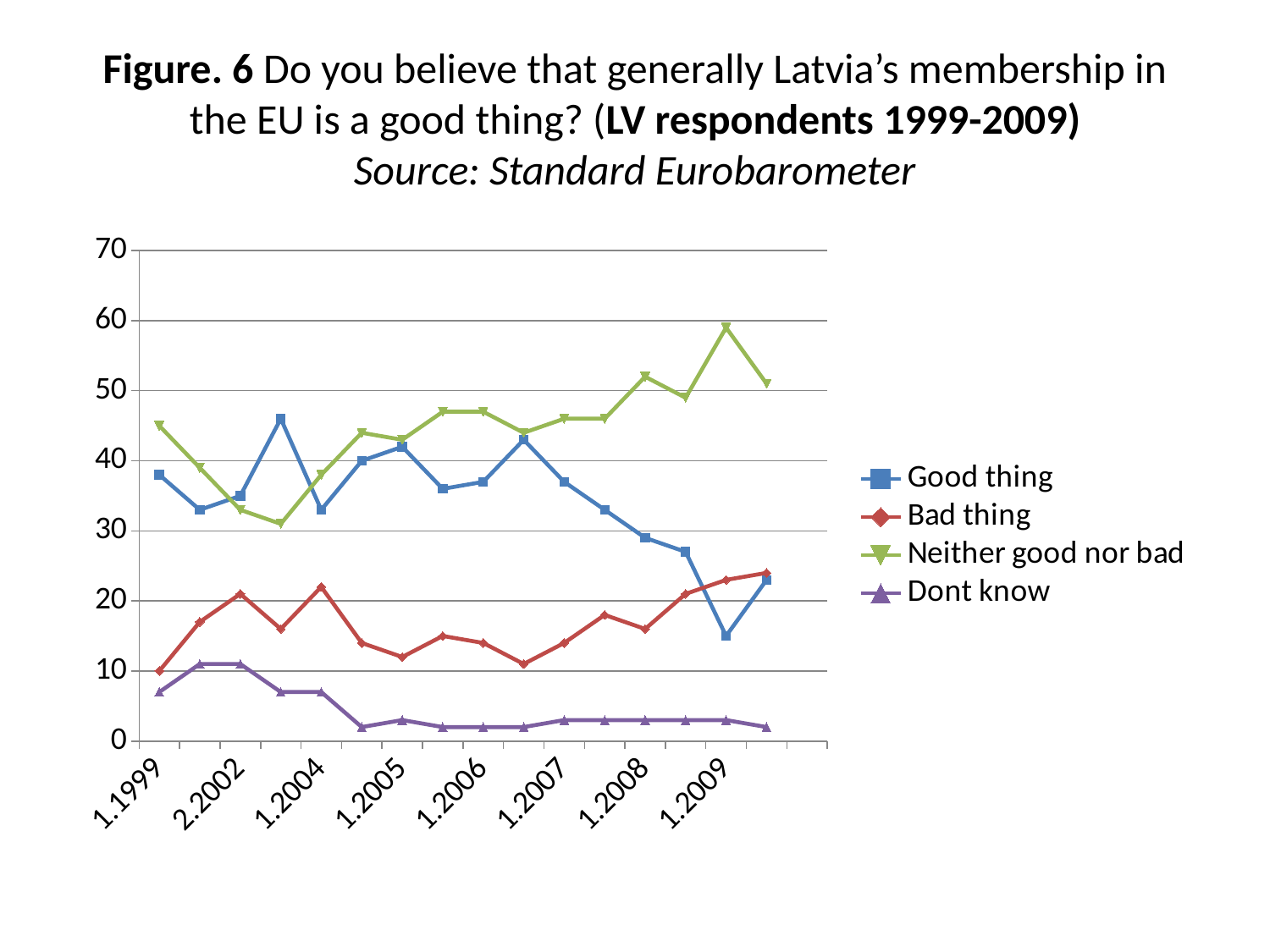

# Figure. 6 Do you believe that generally Latvia’s membership in the EU is a good thing? (LV respondents 1999-2009) Source: Standard Eurobarometer

### Chart

| Category | Good thing | Bad thing | Neither good nor bad | Dont know |
|---|---|---|---|---|
| 1.1999 | 38.0 | 10.0 | 45.0 | 7.0 |
| 2.2000999999999999 | 33.0 | 17.0 | 39.0 | 11.0 |
| 2.2002000000000002 | 35.0 | 21.0 | 33.0 | 11.0 |
| 2.2002999999999999 | 46.0 | 16.0 | 31.0 | 7.0 |
| 1.2003999999999955 | 33.0 | 22.0 | 38.0 | 7.0 |
| 2.2004000000000001 | 40.0 | 14.0 | 44.0 | 2.0 |
| 1.2004999999999955 | 42.0 | 12.0 | 43.0 | 3.0 |
| 2.2004999999999999 | 36.0 | 15.0 | 47.0 | 2.0 |
| 1.2005999999999954 | 37.0 | 14.0 | 47.0 | 2.0 |
| 2.2006000000000001 | 43.0 | 11.0 | 44.0 | 2.0 |
| 1.2006999999999952 | 37.0 | 14.0 | 46.0 | 3.0 |
| 2.2006999999999999 | 33.0 | 18.0 | 46.0 | 3.0 |
| 1.2007999999999952 | 29.0 | 16.0 | 52.0 | 3.0 |
| 2.2008000000000001 | 27.0 | 21.0 | 49.0 | 3.0 |
| 1.2008999999999952 | 15.0 | 23.0 | 59.0 | 3.0 |
| 2.2008999999999999 | 23.0 | 24.0 | 51.0 | 2.0 |
|  | None | None | None | None |